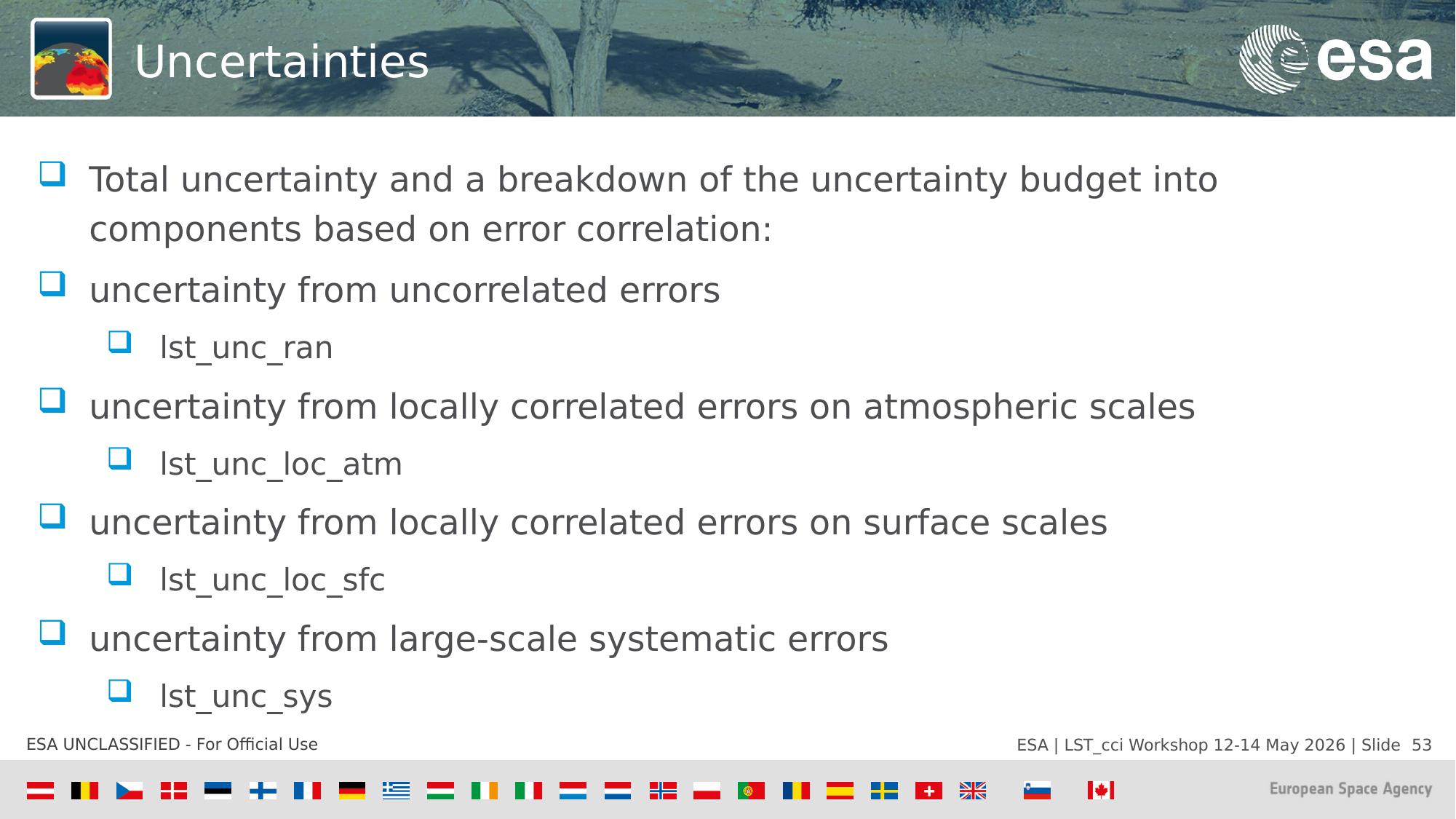

# Uncertainties
Total uncertainty and a breakdown of the uncertainty budget into components based on error correlation:
uncertainty from uncorrelated errors
lst_unc_ran
uncertainty from locally correlated errors on atmospheric scales
lst_unc_loc_atm
uncertainty from locally correlated errors on surface scales
lst_unc_loc_sfc
uncertainty from large-scale systematic errors
lst_unc_sys